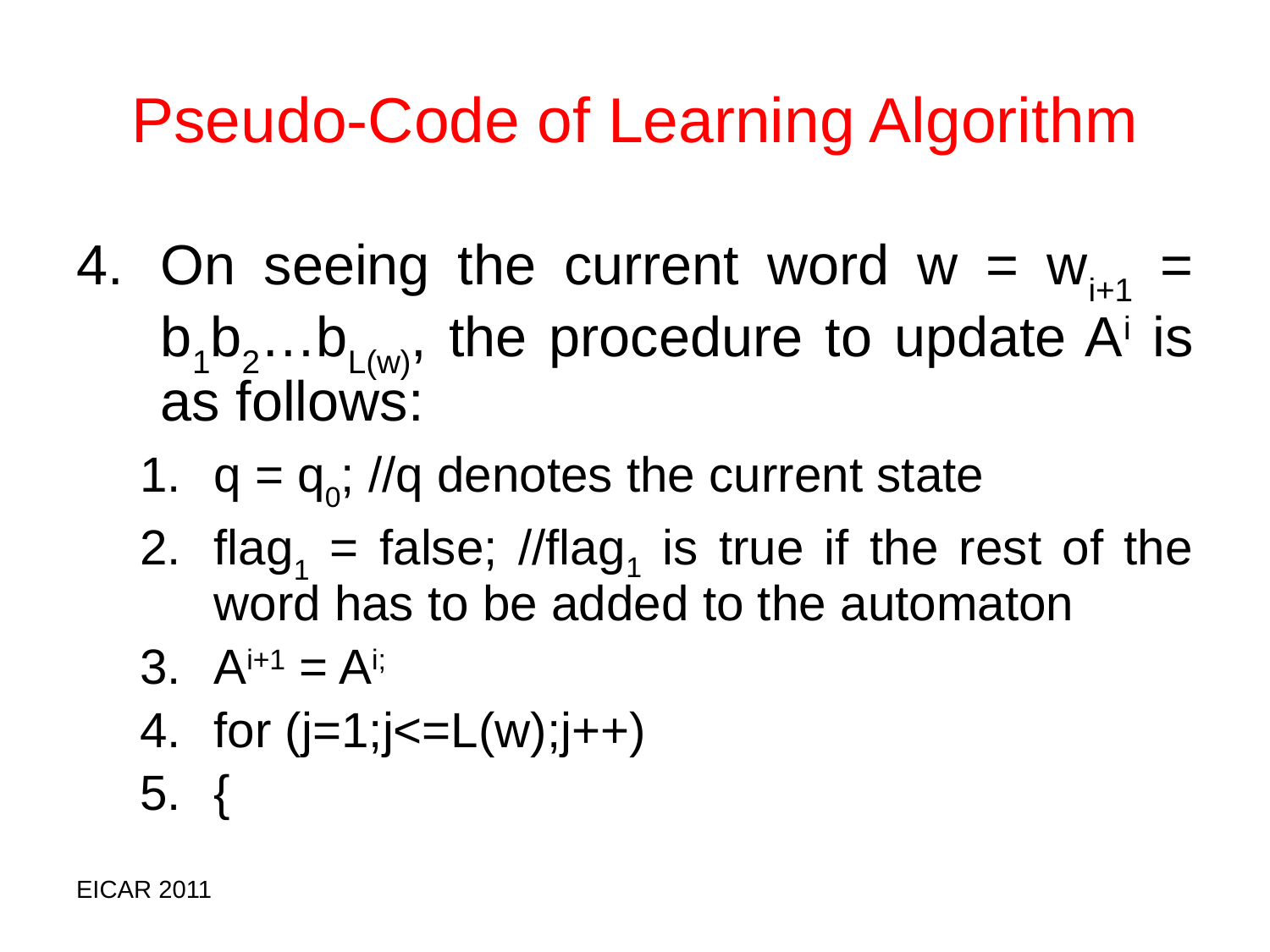

# Pseudo-Code of Learning Algorithm
On seeing the current word w = wi+1 = b1b2…bL(w), the procedure to update Ai is as follows:
q = q0; //q denotes the current state
flag1 = false; //flag1 is true if the rest of the word has to be added to the automaton
Ai+1 = Ai;
for (j=1;j<=L(w);j++)
{
EICAR 2011